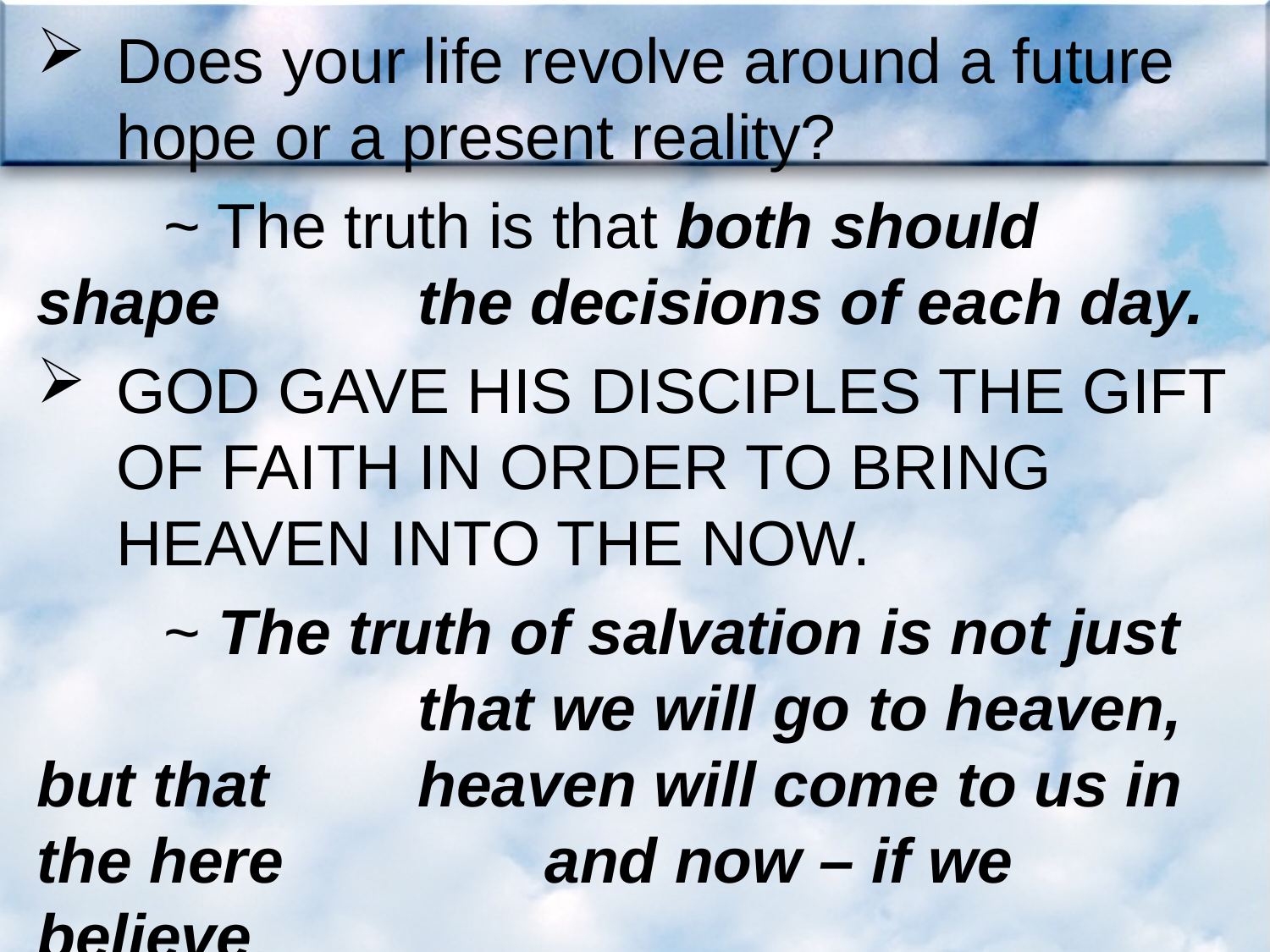

Does your life revolve around a future hope or a present reality?
	~ The truth is that both should shape 		the decisions of each day.
GOD GAVE HIS DISCIPLES THE GIFT OF FAITH IN ORDER TO BRING HEAVEN INTO THE NOW.
	~ The truth of salvation is not just 			that we will go to heaven, but that 		heaven will come to us in the here 		and now – if we believe.